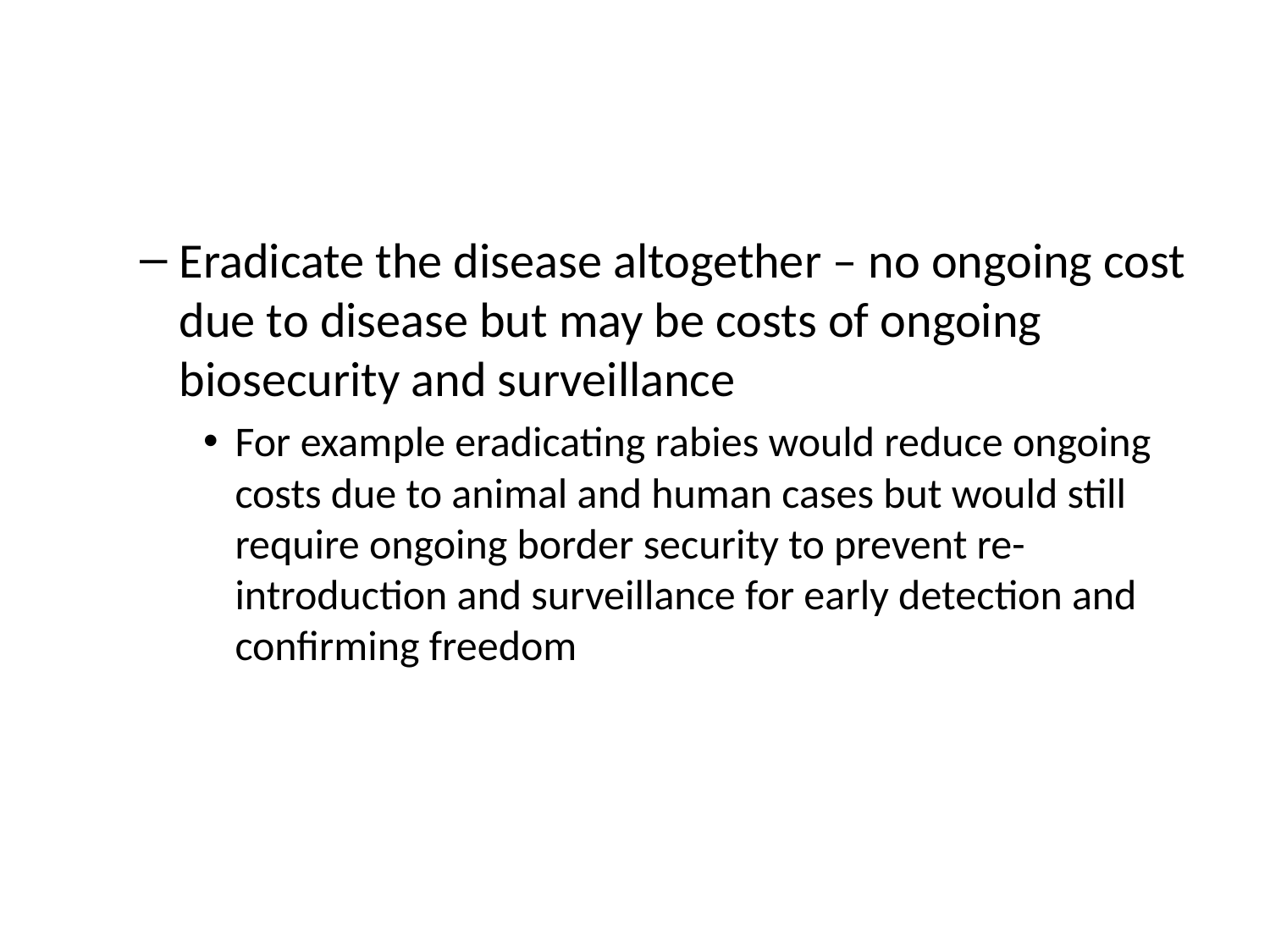

#
Eradicate the disease altogether – no ongoing cost due to disease but may be costs of ongoing biosecurity and surveillance
For example eradicating rabies would reduce ongoing costs due to animal and human cases but would still require ongoing border security to prevent re-introduction and surveillance for early detection and confirming freedom